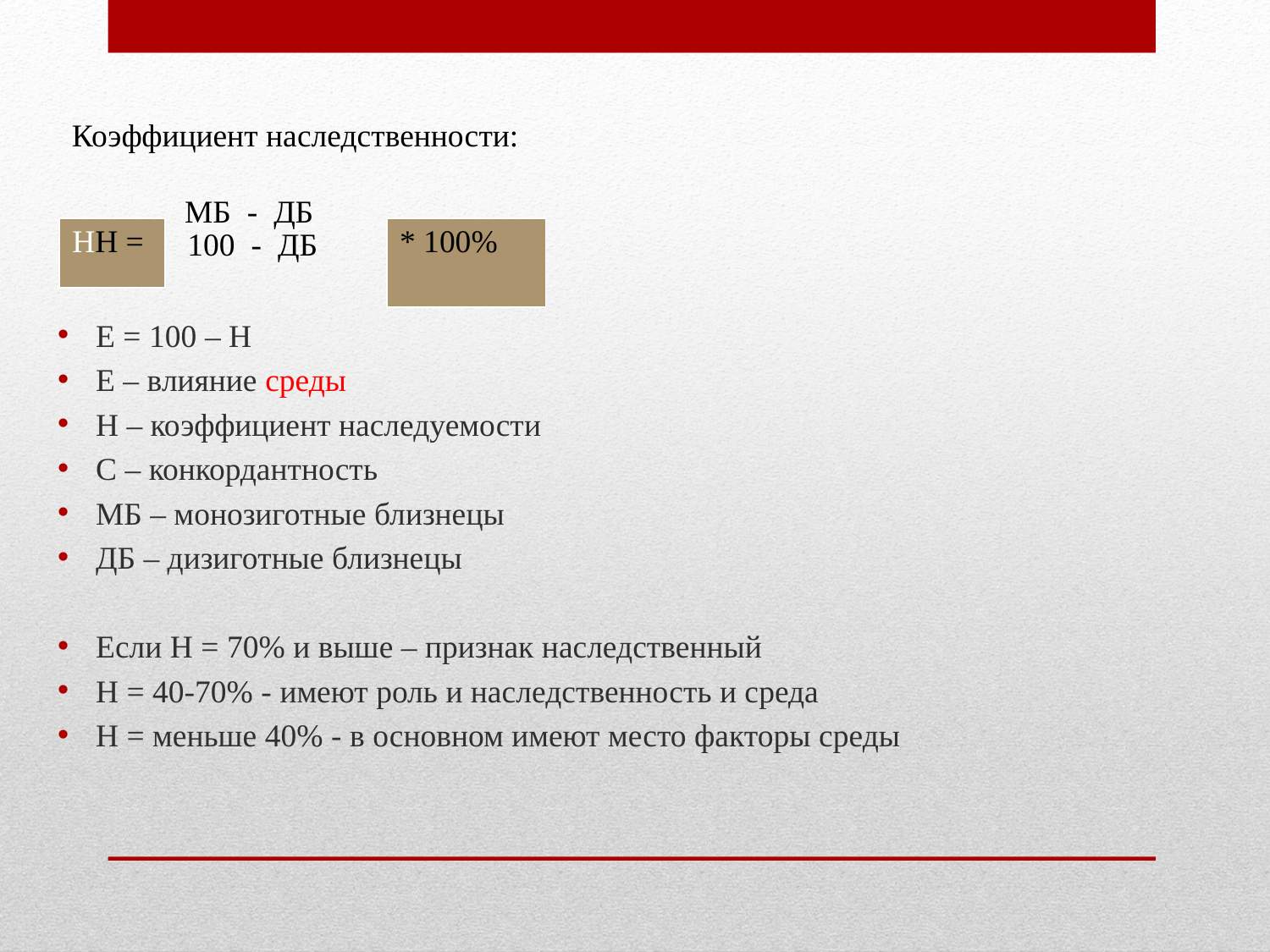

Коэффициент наследственности:

              МБ  -  ДБ
100  -  ДБ
| НН = |
| --- |
| \* 100% |
| --- |
Е = 100 – Н
Е – влияние среды
Н – коэффициент наследуемости
С – конкордантность
МБ – монозиготные близнецы
ДБ – дизиготные близнецы

Если Н = 70% и выше – признак наследственный
Н = 40-70% - имеют роль и наследственность и среда
Н = меньше 40% - в основном имеют место факторы среды